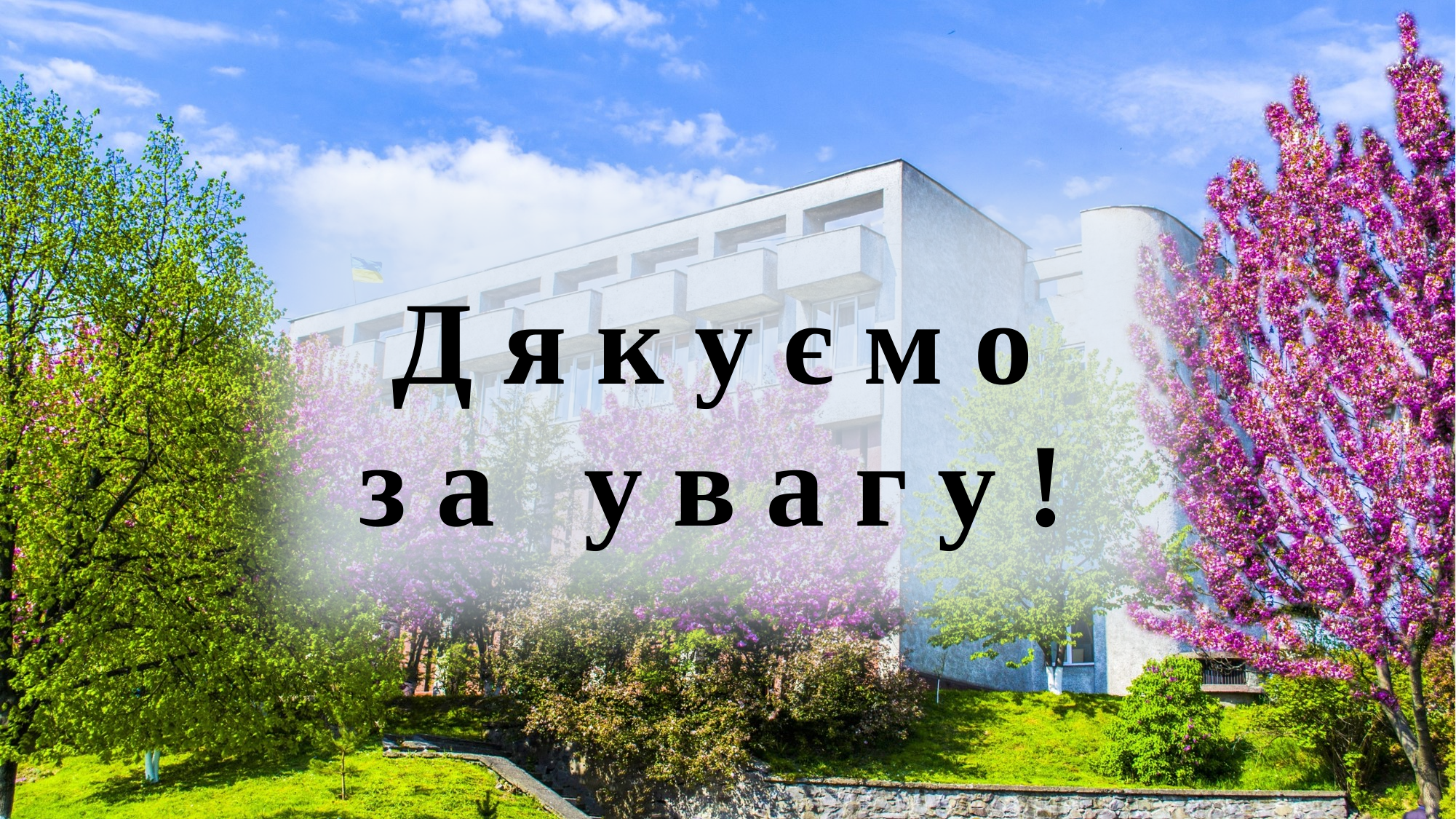

Д я к у є м о
з а   у в а г у !